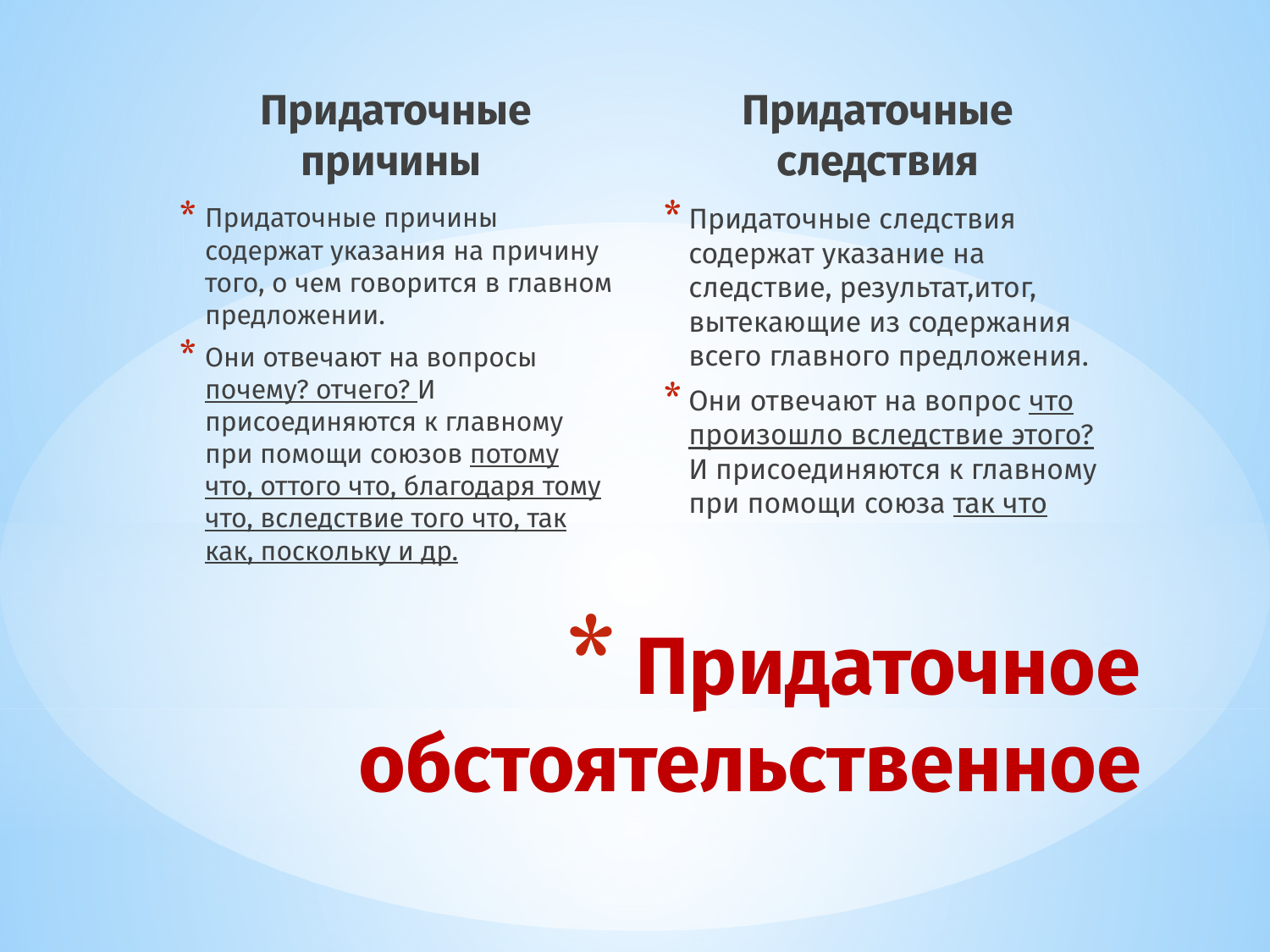

Придаточные причины
Придаточные следствия
Придаточные следствия содержат указание на следствие, результат,итог, вытекающие из содержания всего главного предложения.
Они отвечают на вопрос что произошло вследствие этого? И присоединяются к главному при помощи союза так что
Придаточные причины содержат указания на причину того, о чем говорится в главном предложении.
Они отвечают на вопросы почему? отчего? И присоединяются к главному при помощи союзов потому что, оттого что, благодаря тому что, вследствие того что, так как, поскольку и др.
# Придаточное обстоятельственное